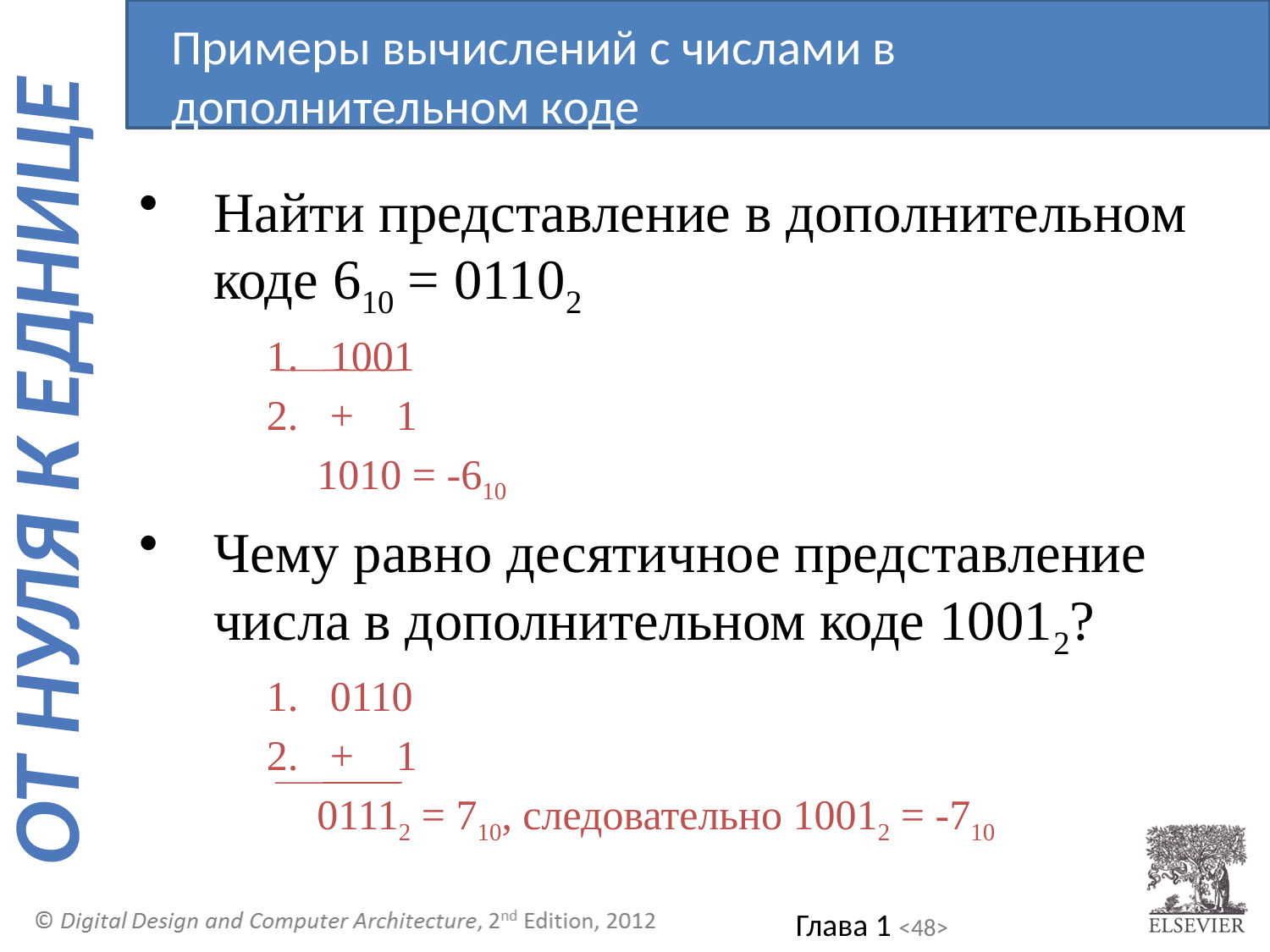

Примеры вычислений с числами в дополнительном коде

Найти представление в дополнительном коде 610 = 01102
1001
+    1
       1010 = -610
Чему равно десятичное представление числа в дополнительном коде 10012?
0110
+    1
       01112 = 710, следовательно 10012 = -710